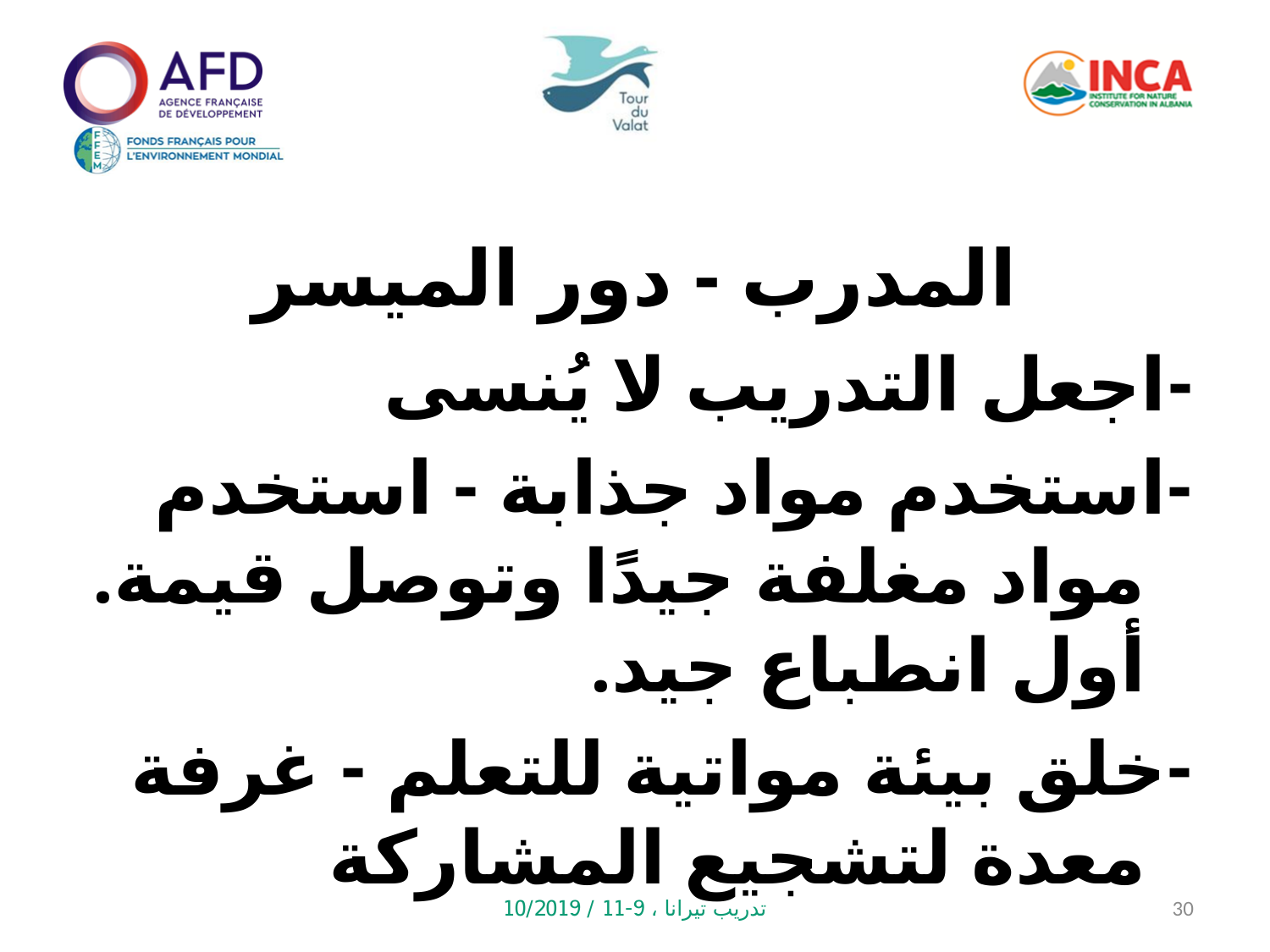

المدرب - دور الميسر
-اجعل التدريب لا يُنسى
-استخدم مواد جذابة - استخدم مواد مغلفة جيدًا وتوصل قيمة. أول انطباع جيد.
-خلق بيئة مواتية للتعلم - غرفة معدة لتشجيع المشاركة
تدريب تيرانا ، 9-11 / 10/2019
30